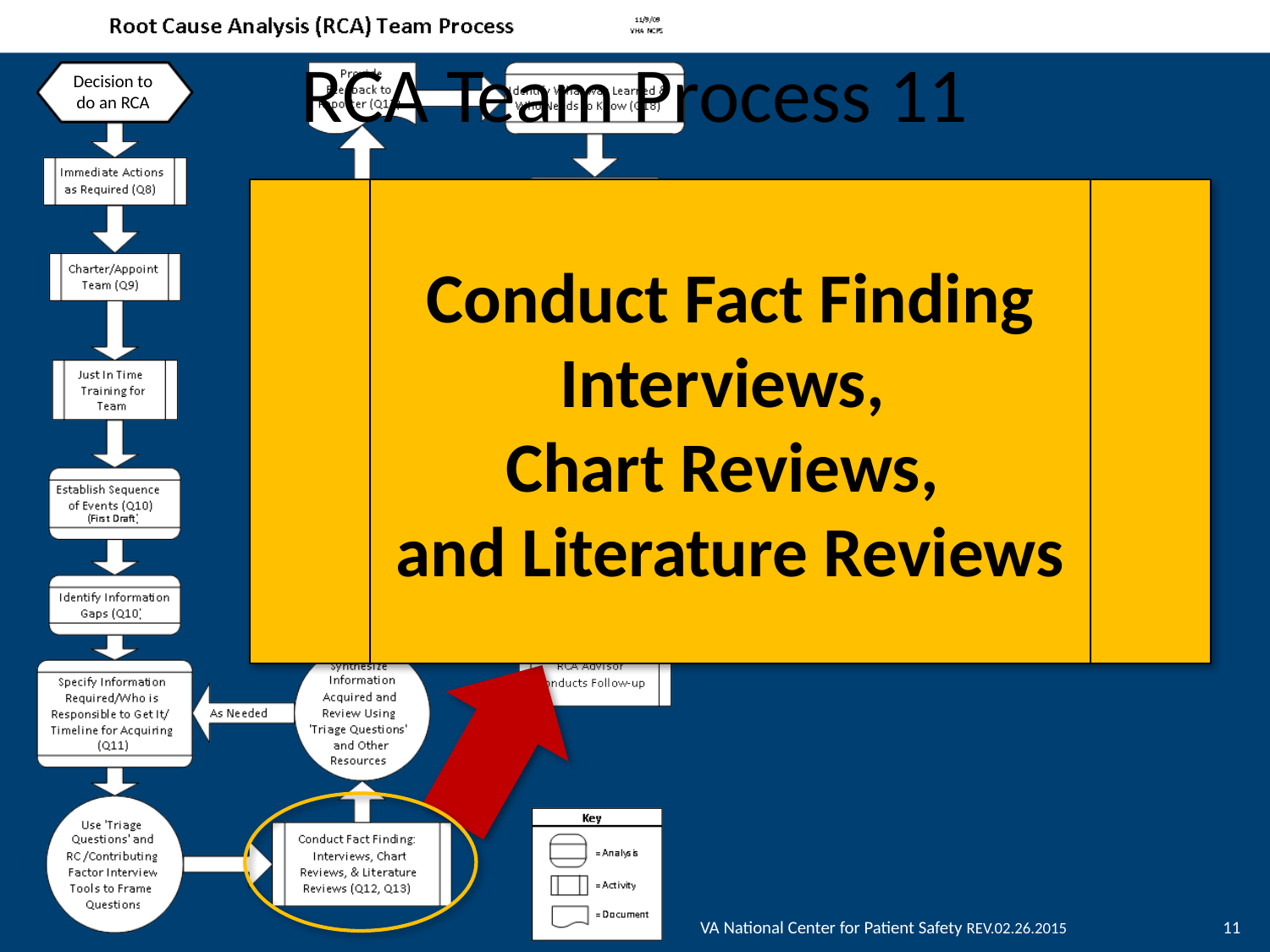

RCA Team Process 11
Conduct Fact Finding Interviews,
Chart Reviews,
and Literature Reviews